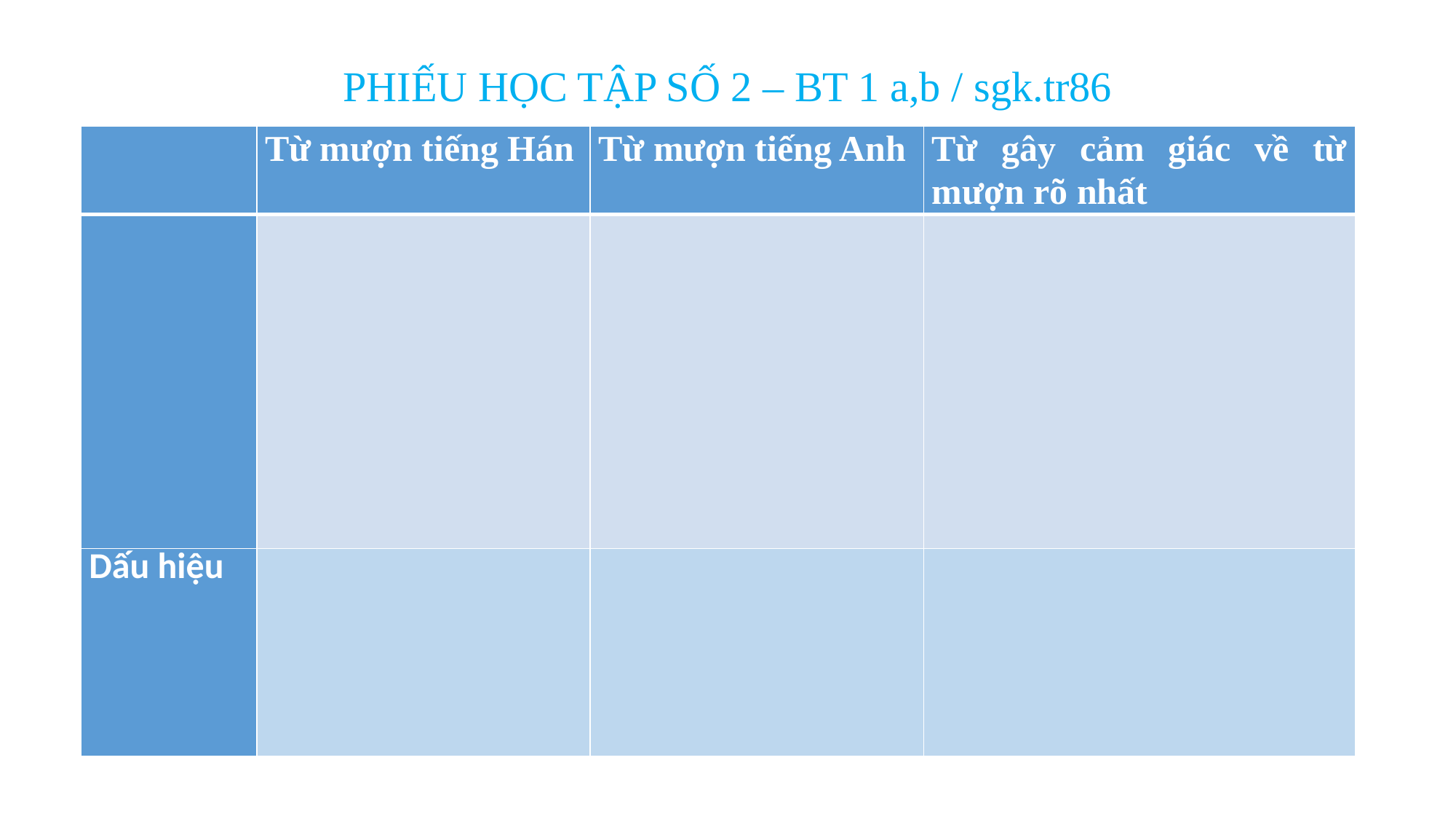

# PHIẾU HỌC TẬP SỐ 2 – BT 1 a,b / sgk.tr86
|  | Từ mượn tiếng Hán | Từ mượn tiếng Anh | Từ gây cảm giác về từ mượn rõ nhất |
| --- | --- | --- | --- |
|  |  |  |  |
| Dấu hiệu |  |  |  |